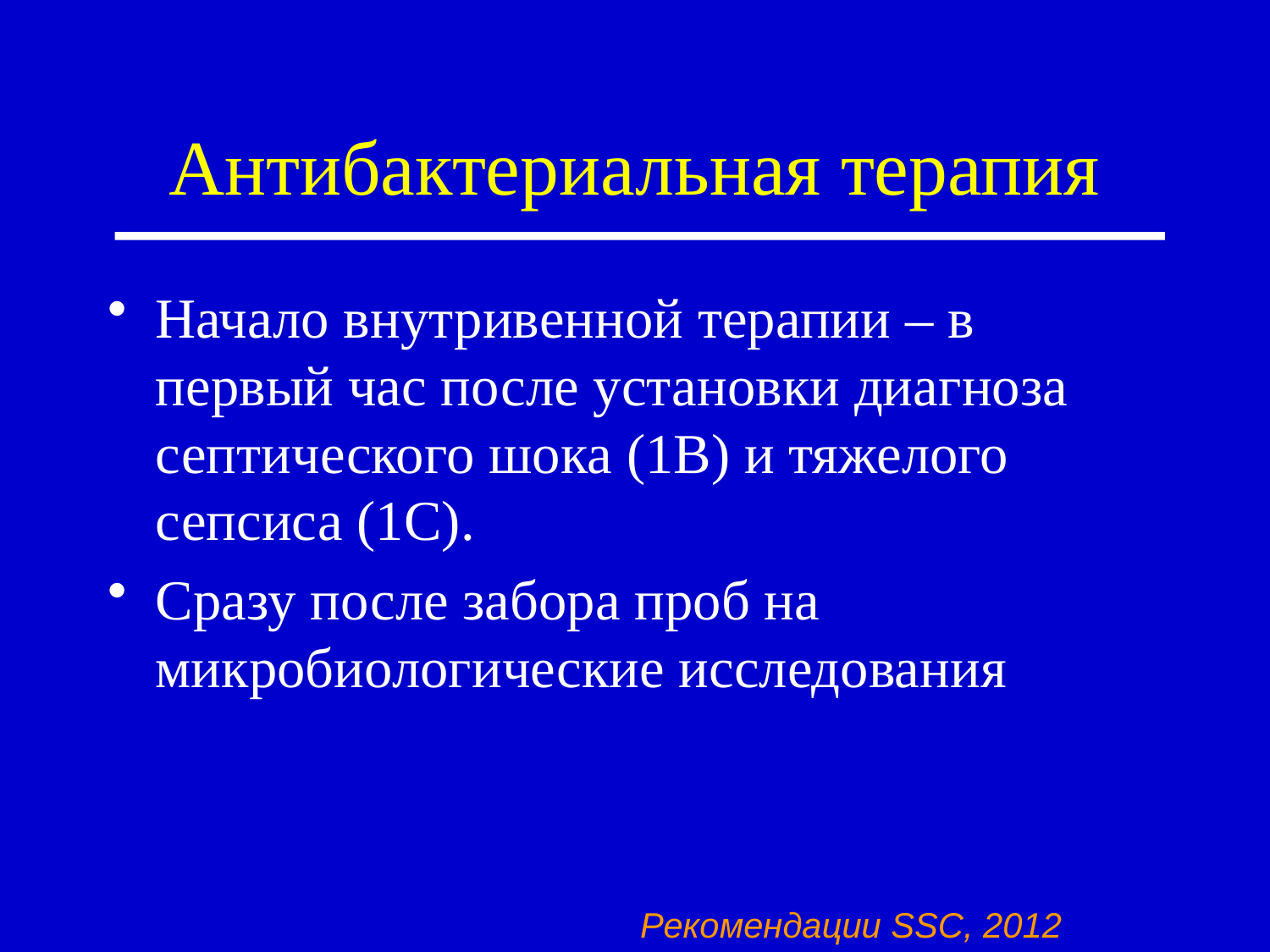

# Антибактериальная терапия

Начало внутривенной терапии – в первый час после установки диагноза септического шока (1В) и тяжелого сепсиса (1С).
Сразу после забора проб на микробиологические исследования

Рекомендации SSC, 2012